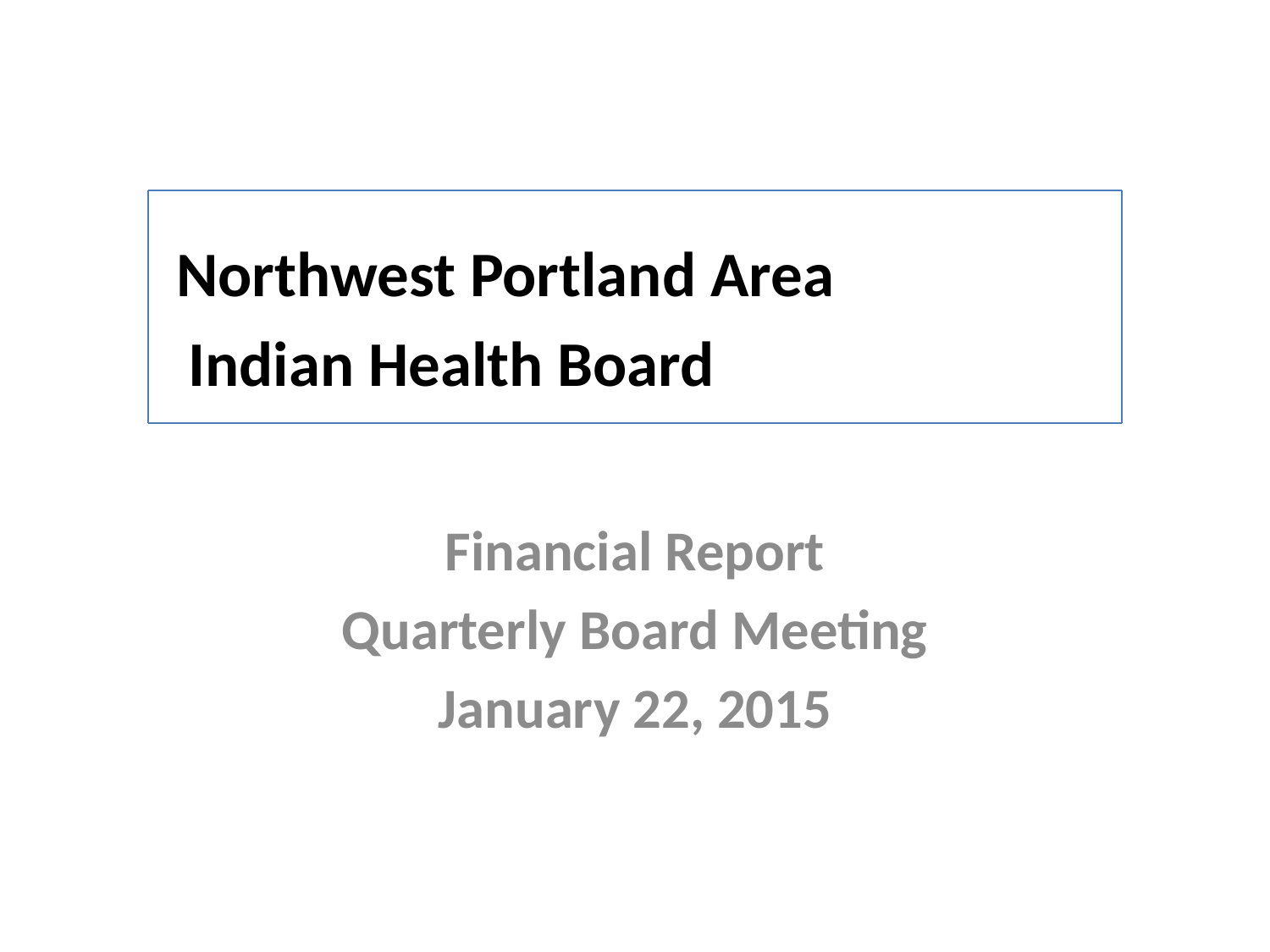

# Northwest Portland Area Indian Health Board
Financial Report
Quarterly Board Meeting
January 22, 2015